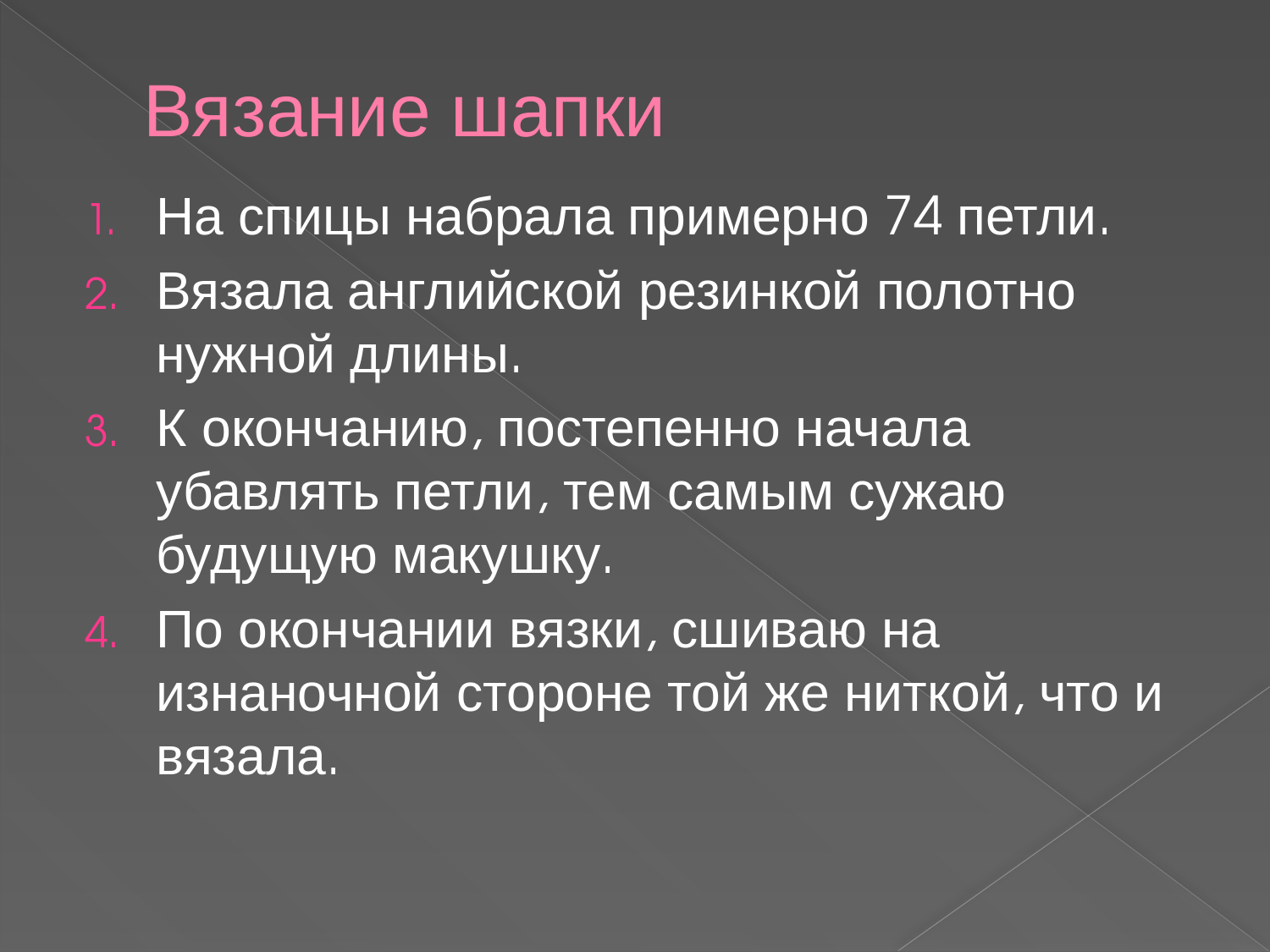

# Вязание шапки
На спицы набрала примерно 74 петли.
Вязала английской резинкой полотно нужной длины.
К окончанию, постепенно начала убавлять петли, тем самым сужаю будущую макушку.
По окончании вязки, сшиваю на изнаночной стороне той же ниткой, что и вязала.